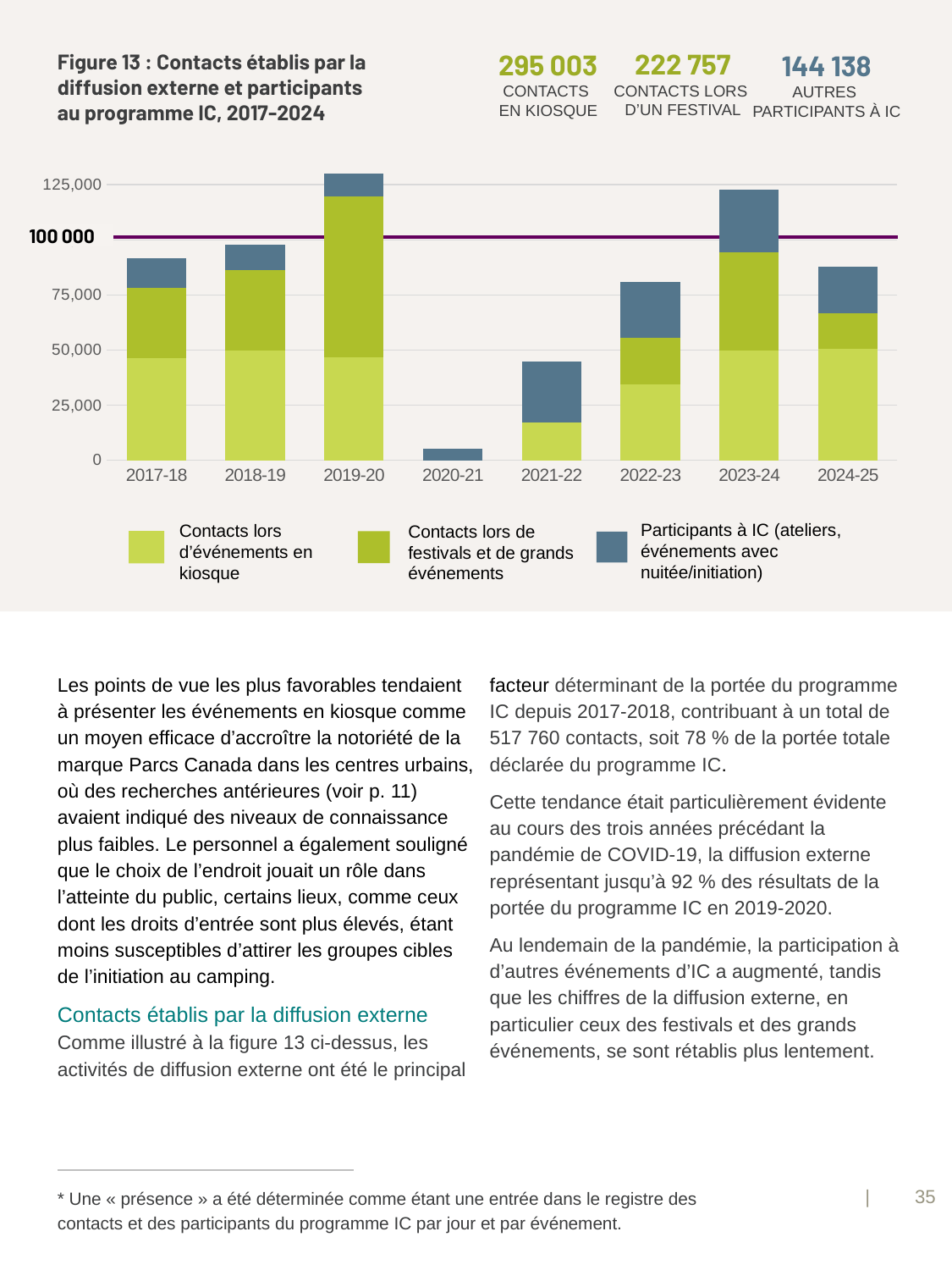

222 757
CONTACTS LORS
D’UN FESTIVAL
295 003
CONTACTS
EN KIOSQUE
144 138
AUTRES
PARTICIPANTS À IC
Figure 13 : Contacts établis par la diffusion externe et participants au programme IC, 2017-2024

### Chart

| Category | Pop-up Outreach | Festival/Large Event | Exposure-Experience |
|---|---|---|---|
| 2017-18 | 46359.0 | 31950.0 | 13239.0 |
| 2018-19 | 49928.0 | 36387.0 | 11372.0 |
| 2019-20 | 46701.0 | 72991.0 | 11112.0 |
| 2020-21 | 0.0 | 0.0 | 5419.0 |
| 2021-22 | 17025.0 | 0.0 | 27885.0 |
| 2022-23 | 34422.0 | 21110.0 | 25435.0 |
| 2023-24 | 49929.0 | 44361.0 | 28372.0 |
| 2024-25 | 50639.0 | 15958.0 | 21183.0 |
100 000
Contacts lors d’événements en kiosque

Contacts lors de festivals et de grands événements

Participants à IC (ateliers, événements avec nuitée/initiation)

Les points de vue les plus favorables tendaient à présenter les événements en kiosque comme un moyen efficace d’accroître la notoriété de la marque Parcs Canada dans les centres urbains, où des recherches antérieures (voir p. 11) avaient indiqué des niveaux de connaissance plus faibles. Le personnel a également souligné que le choix de l’endroit jouait un rôle dans l’atteinte du public, certains lieux, comme ceux dont les droits d’entrée sont plus élevés, étant moins susceptibles d’attirer les groupes cibles de l’initiation au camping.
Contacts établis par la diffusion externe
Comme illustré à la figure 13 ci-dessus, les activités de diffusion externe ont été le principal facteur déterminant de la portée du programme IC depuis 2017-2018, contribuant à un total de 517 760 contacts, soit 78 % de la portée totale déclarée du programme IC.
Cette tendance était particulièrement évidente au cours des trois années précédant la pandémie de COVID-19, la diffusion externe représentant jusqu’à 92 % des résultats de la portée du programme IC en 2019-2020.
Au lendemain de la pandémie, la participation à d’autres événements d’IC a augmenté, tandis que les chiffres de la diffusion externe, en particulier ceux des festivals et des grands événements, se sont rétablis plus lentement.
* Une « présence » a été déterminée comme étant une entrée dans le registre des contacts et des participants du programme IC par jour et par événement.